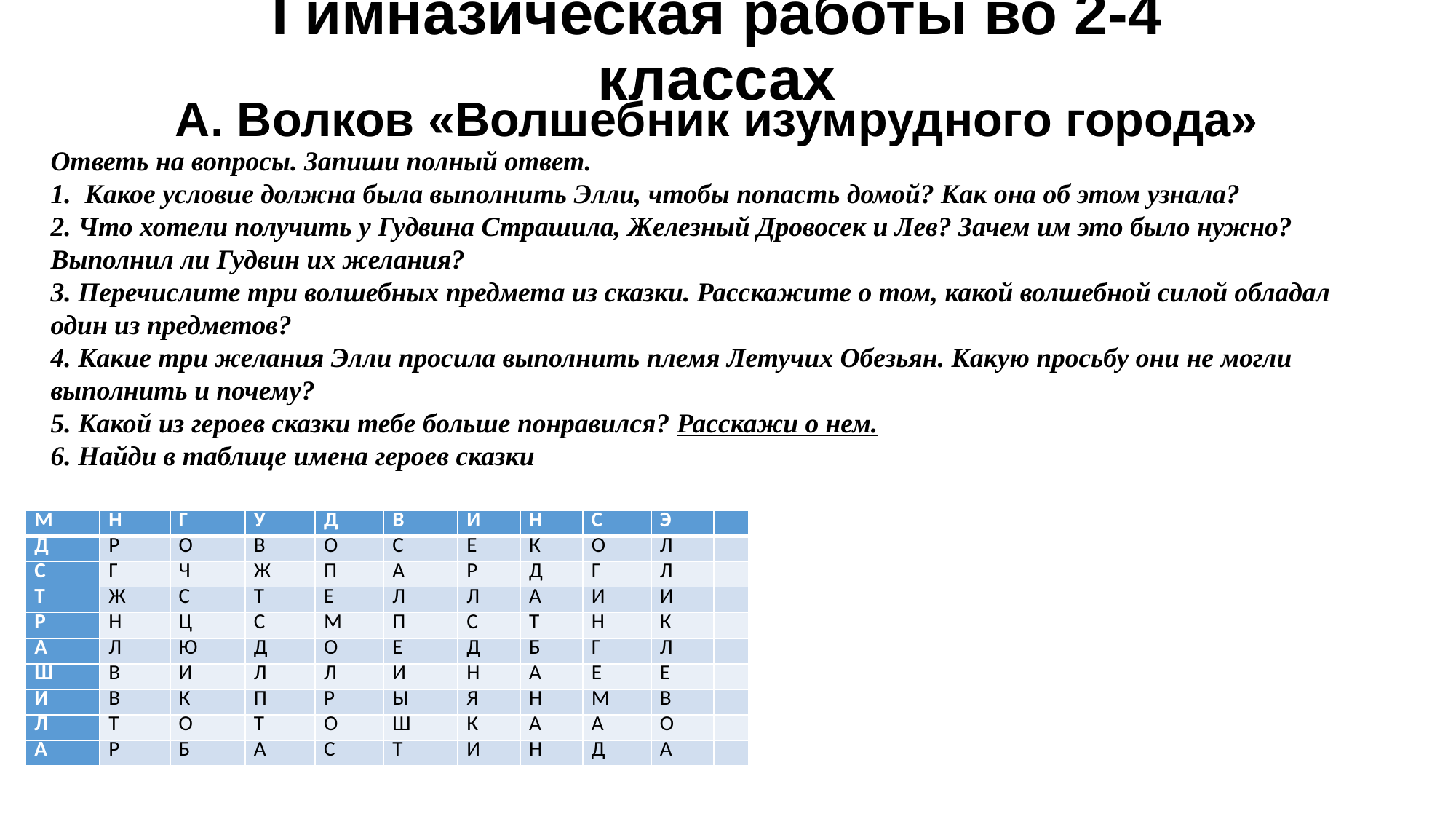

# Гимназическая работы во 2-4 классах
А. Волков «Волшебник изумрудного города»
Ответь на вопросы. Запиши полный ответ.
1.  Какое условие должна была выполнить Элли, чтобы попасть домой? Как она об этом узнала?
2. Что хотели получить у Гудвина Страшила, Железный Дровосек и Лев? Зачем им это было нужно? Выполнил ли Гудвин их желания?
3. Перечислите три волшебных предмета из сказки. Расскажите о том, какой волшебной силой обладал один из предметов?
4. Какие три желания Элли просила выполнить племя Летучих Обезьян. Какую просьбу они не могли выполнить и почему?
5. Какой из героев сказки тебе больше понравился? Расскажи о нем.
6. Найди в таблице имена героев сказки

| М | Н | Г | У | Д | В | И | Н | С | Э |  |
| --- | --- | --- | --- | --- | --- | --- | --- | --- | --- | --- |
| Д | Р | О | В | О | С | Е | К | О | Л |  |
| С | Г | Ч | Ж | П | А | Р | Д | Г | Л |  |
| Т | Ж | С | Т | Е | Л | Л | А | И | И |  |
| Р | Н | Ц | С | М | П | С | Т | Н | К |  |
| А | Л | Ю | Д | О | Е | Д | Б | Г | Л |  |
| Ш | В | И | Л | Л | И | Н | А | Е | Е |  |
| И | В | К | П | Р | Ы | Я | Н | М | В |  |
| Л | Т | О | Т | О | Ш | К | А | А | О |  |
| А | Р | Б | А | С | Т | И | Н | Д | А |  |